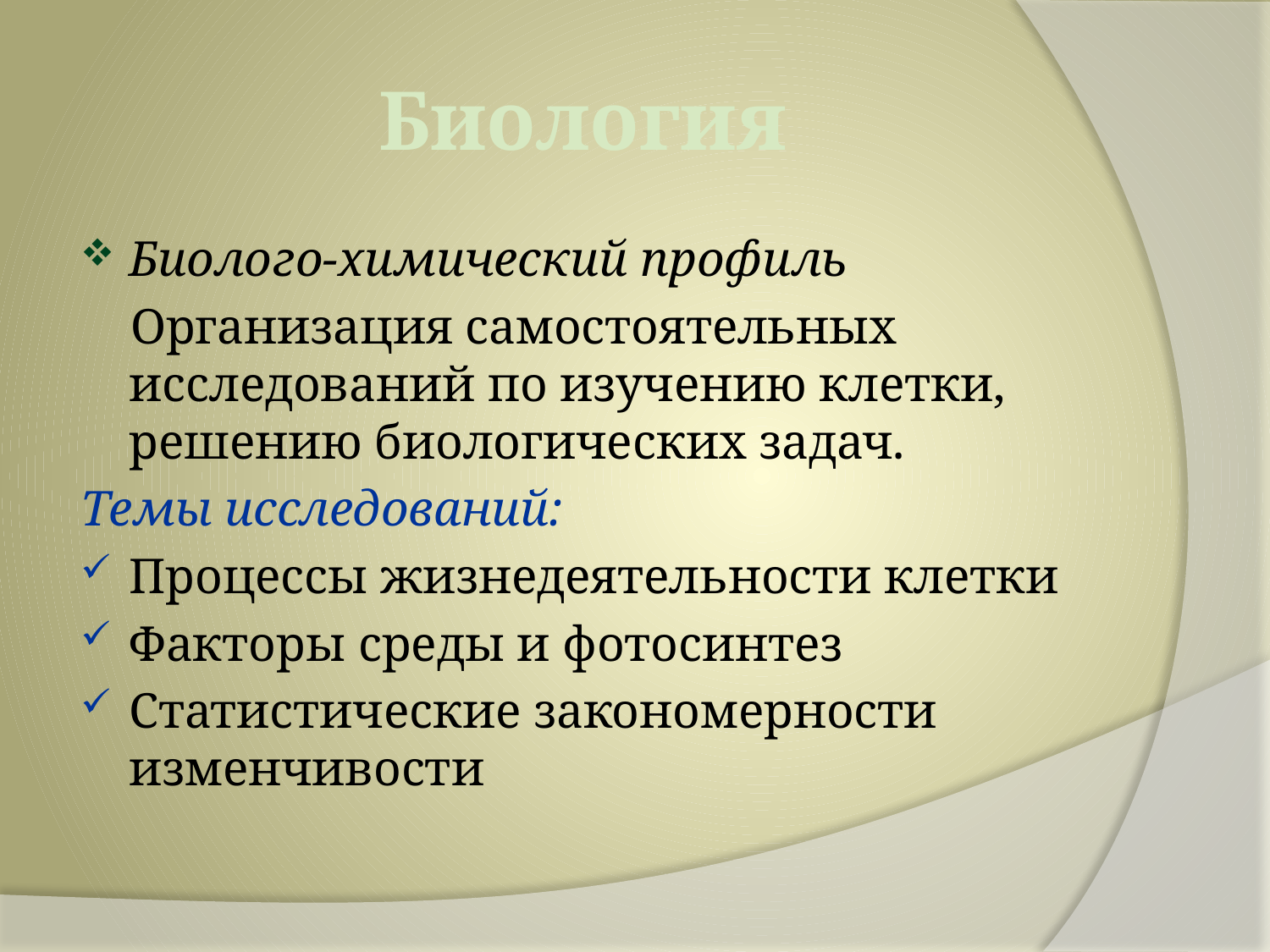

# Биология
Биолого-химический профиль
    Организация самостоятельных исследований по изучению клетки, решению биологических задач.
Темы исследований:
Процессы жизнедеятельности клетки
Факторы среды и фотосинтез
Статистические закономерности изменчивости